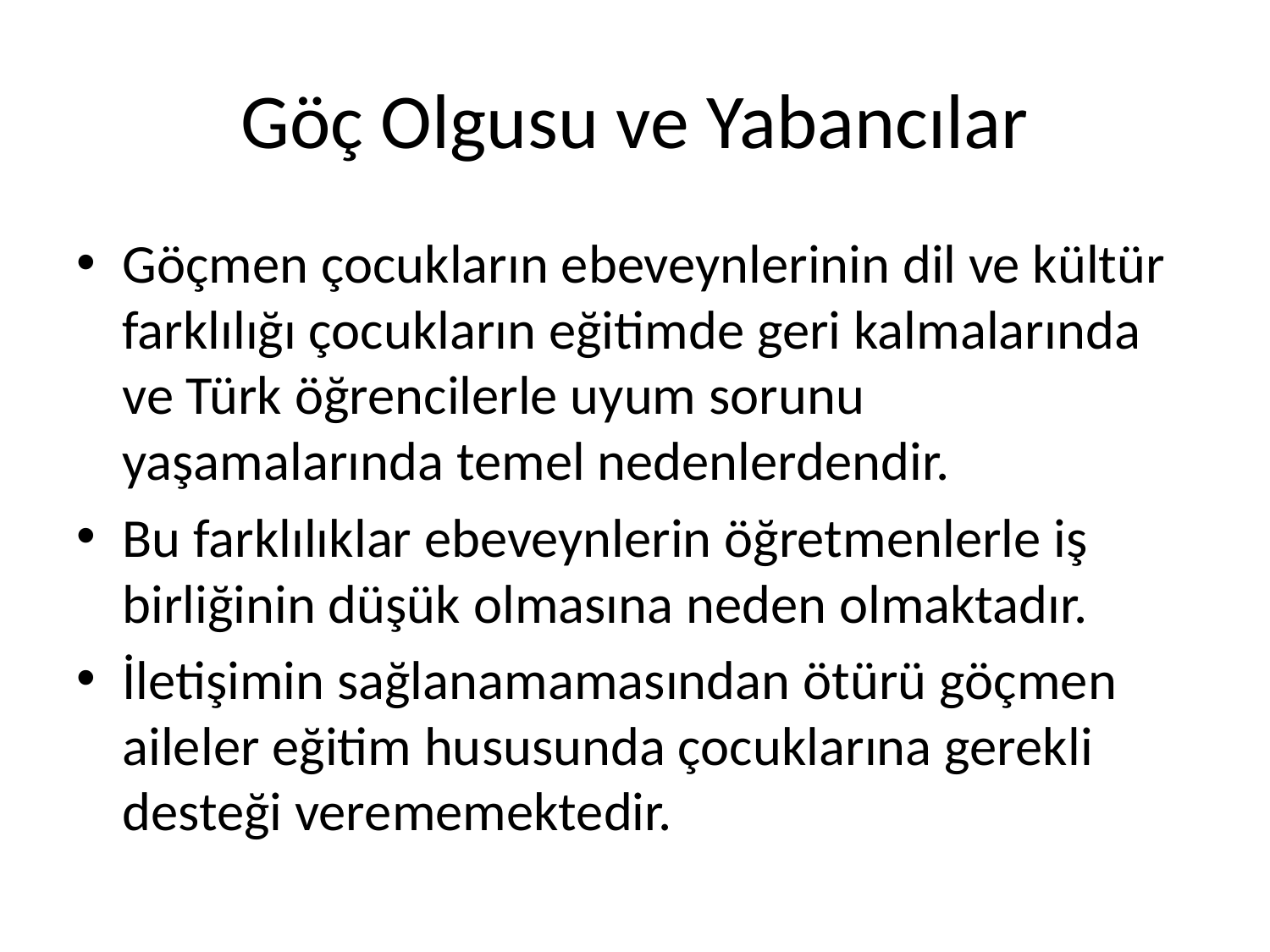

# Göç Olgusu ve Yabancılar
Göçmen çocukların ebeveynlerinin dil ve kültür farklılığı çocukların eğitimde geri kalmalarında ve Türk öğrencilerle uyum sorunu yaşamalarında temel nedenlerdendir.
Bu farklılıklar ebeveynlerin öğretmenlerle iş birliğinin düşük olmasına neden olmaktadır.
İletişimin sağlanamamasından ötürü göçmen aileler eğitim hususunda çocuklarına gerekli desteği verememektedir.